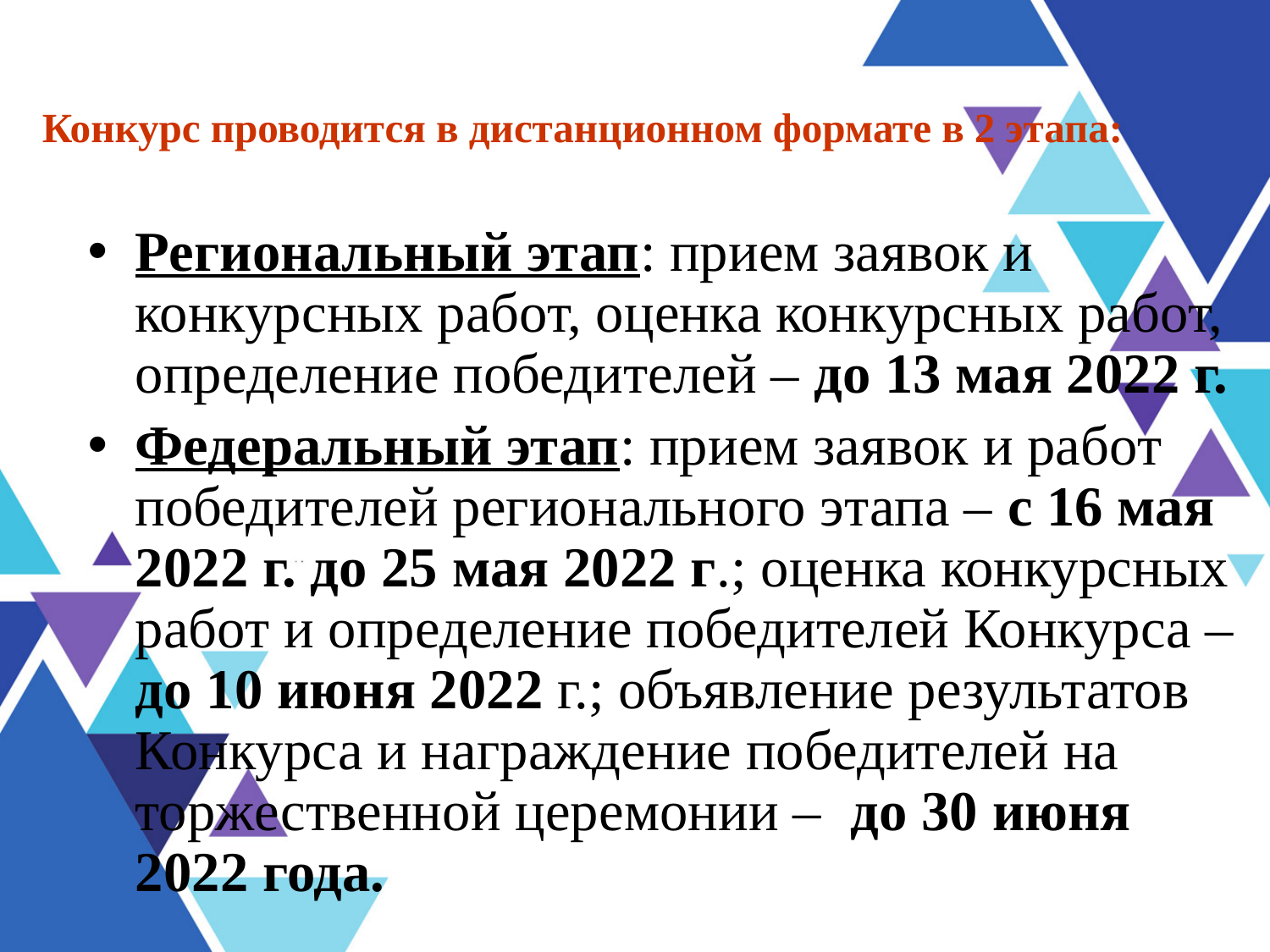

Конкурс проводится в дистанционном формате в 2 этапа:
Региональный этап: прием заявок и конкурсных работ, оценка конкурсных работ, определение победителей – до 13 мая 2022 г.
Федеральный этап: прием заявок и работ победителей регионального этапа – с 16 мая 2022 г. до 25 мая 2022 г.; оценка конкурсных работ и определение победителей Конкурса – до 10 июня 2022 г.; объявление результатов Конкурса и награждение победителей на торжественной церемонии –  до 30 июня 2022 года.